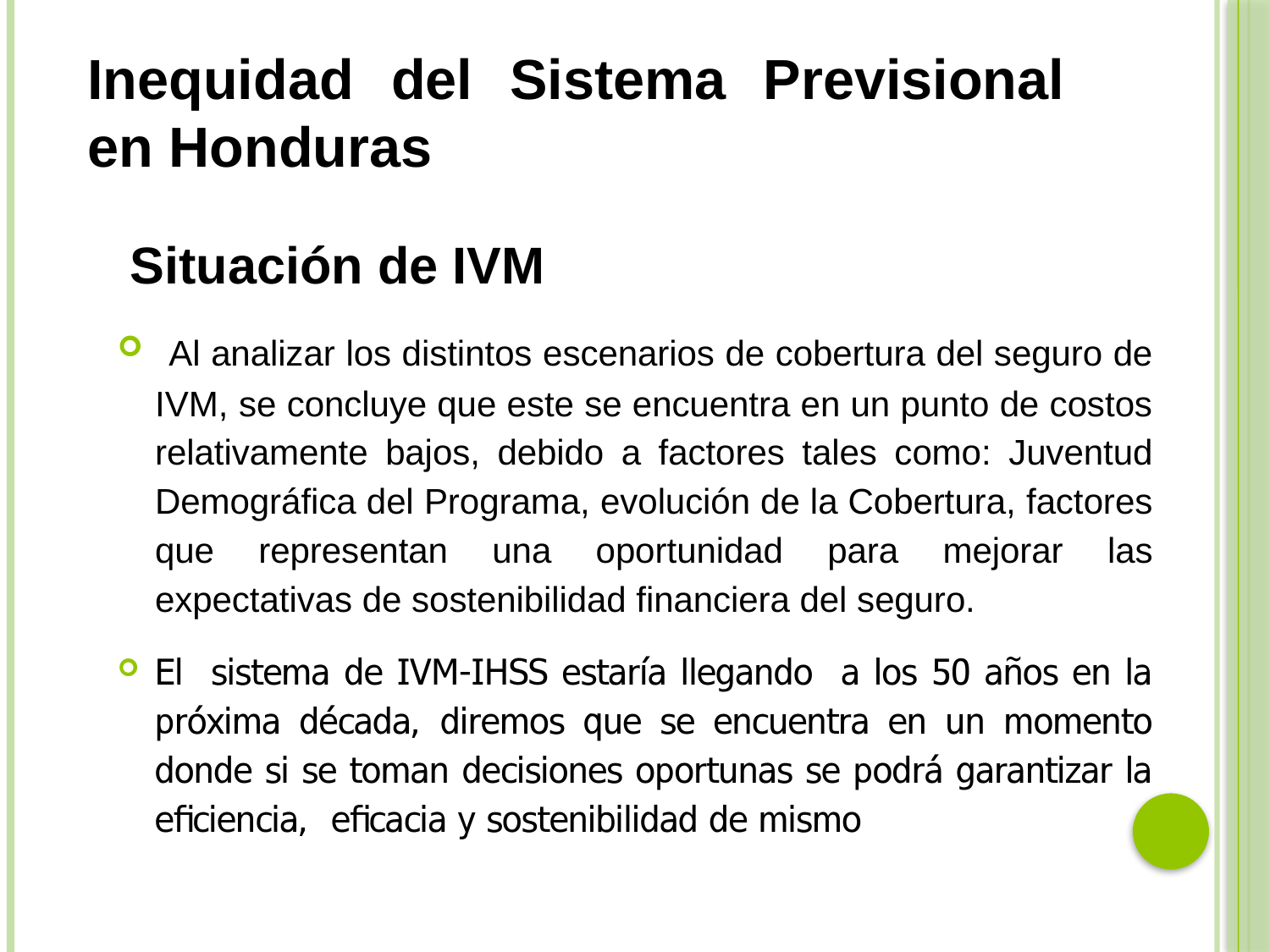

# Inequidad del Sistema Previsional en Honduras
 Situación de IVM
 Al analizar los distintos escenarios de cobertura del seguro de IVM, se concluye que este se encuentra en un punto de costos relativamente bajos, debido a factores tales como: Juventud Demográfica del Programa, evolución de la Cobertura, factores que representan una oportunidad para mejorar las expectativas de sostenibilidad financiera del seguro.
El  sistema de IVM-IHSS estaría llegando  a los 50 años en la próxima década, diremos que se encuentra en un momento donde si se toman decisiones oportunas se podrá garantizar la eficiencia,  eficacia y sostenibilidad de mismo